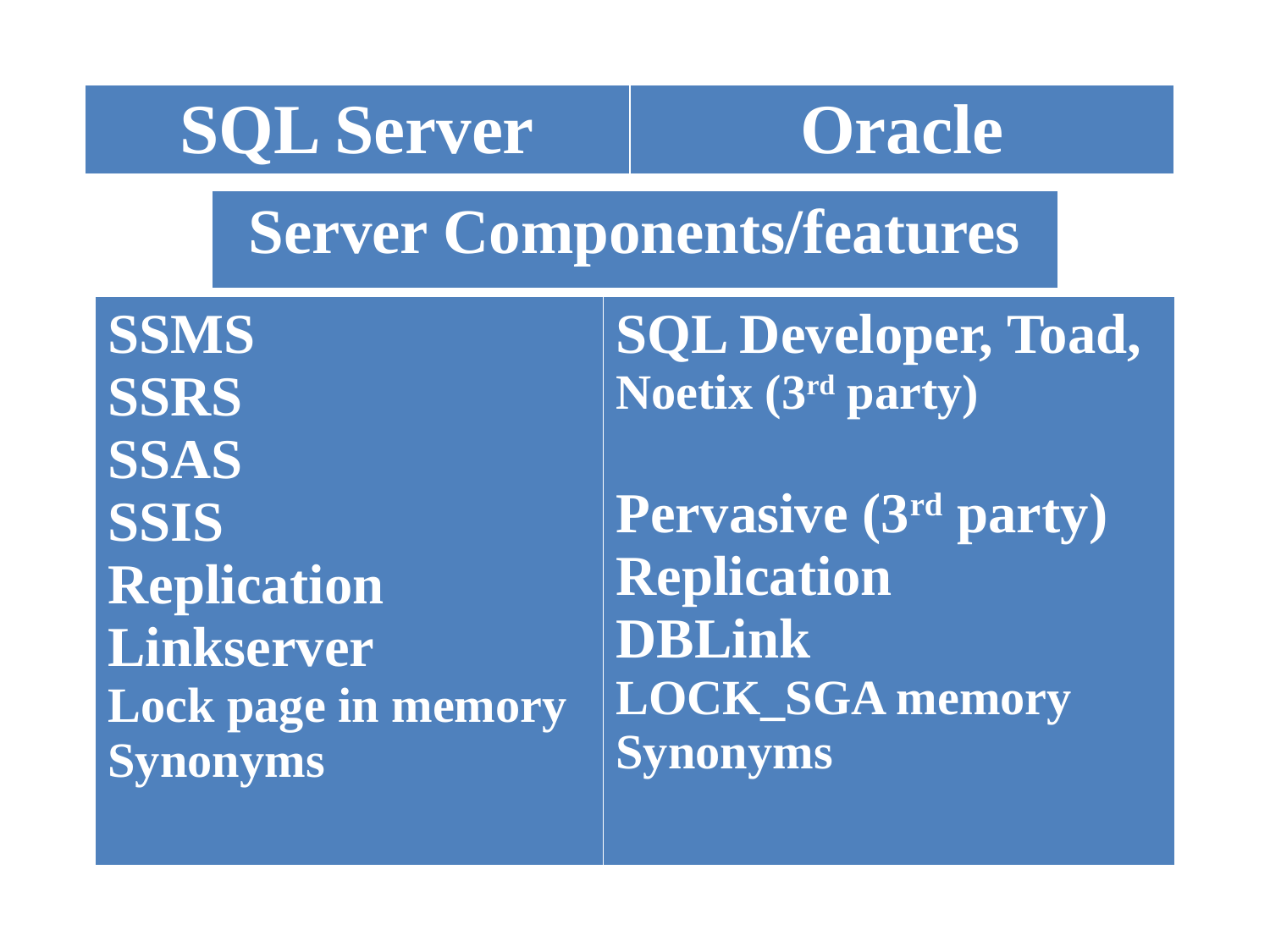

| SQL Server | Oracle |
| --- | --- |
| Server Components/features |
| --- |
| SSMS SSRS SSAS SSIS Replication Linkserver Lock page in memory Synonyms | SQL Developer, Toad, Noetix (3rd party) Pervasive (3rd party) Replication DBLink LOCK\_SGA memory Synonyms |
| --- | --- |